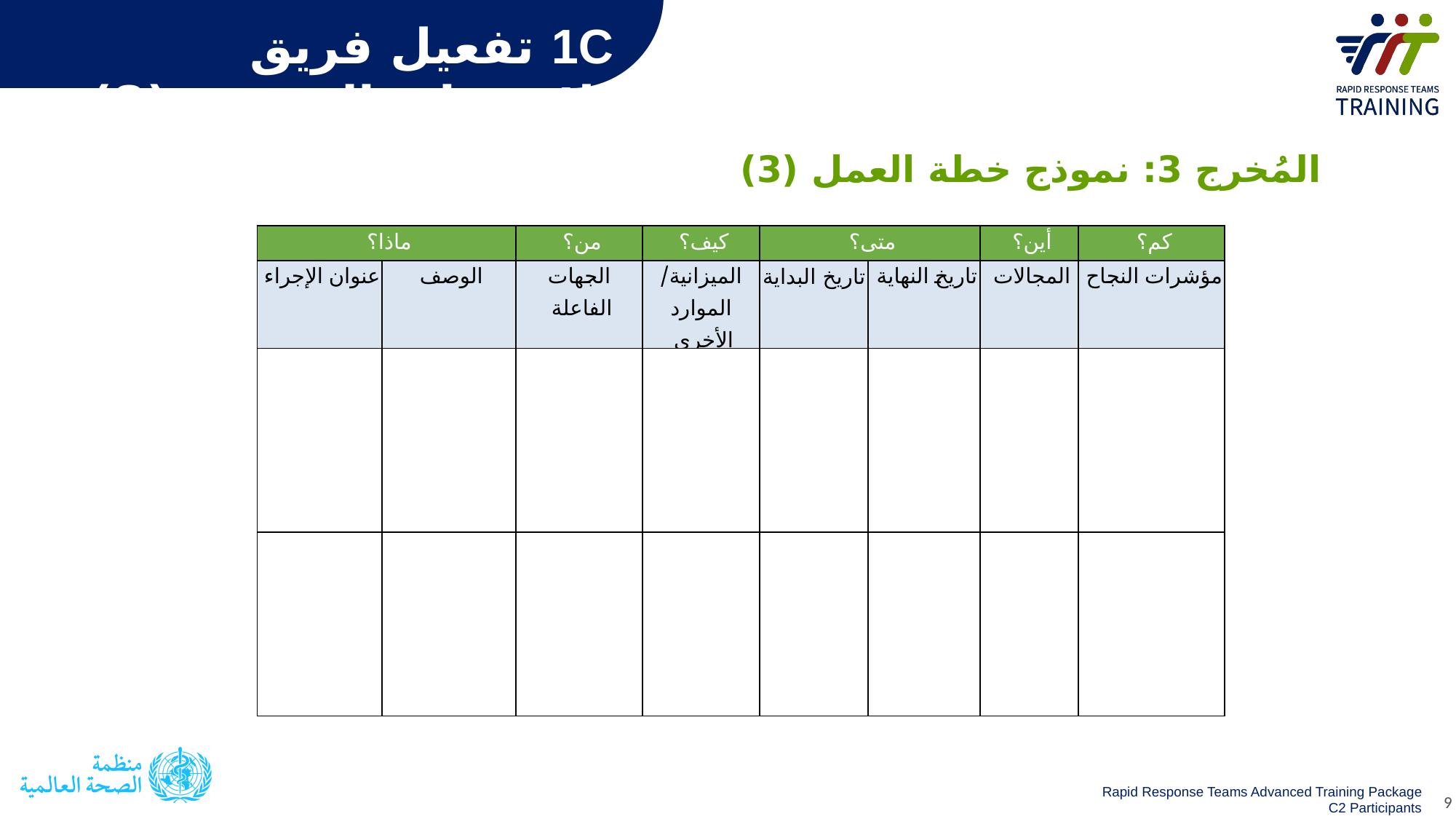

1C تفعيل فريق الاستجابة السريعة (8)
المُخرج 3: نموذج خطة العمل (3)
| ماذا؟ |  | من؟ | كيف؟ | متى؟ |  | أين؟ | كم؟ |
| --- | --- | --- | --- | --- | --- | --- | --- |
| عنوان الإجراء | الوصف | الجهات الفاعلة | الميزانية/ الموارد الأخرى | تاريخ البداية | تاريخ النهاية | المجالات | مؤشرات النجاح |
|  |  |  |  |  |  |  |  |
|  |  |  |  |  |  |  |  |